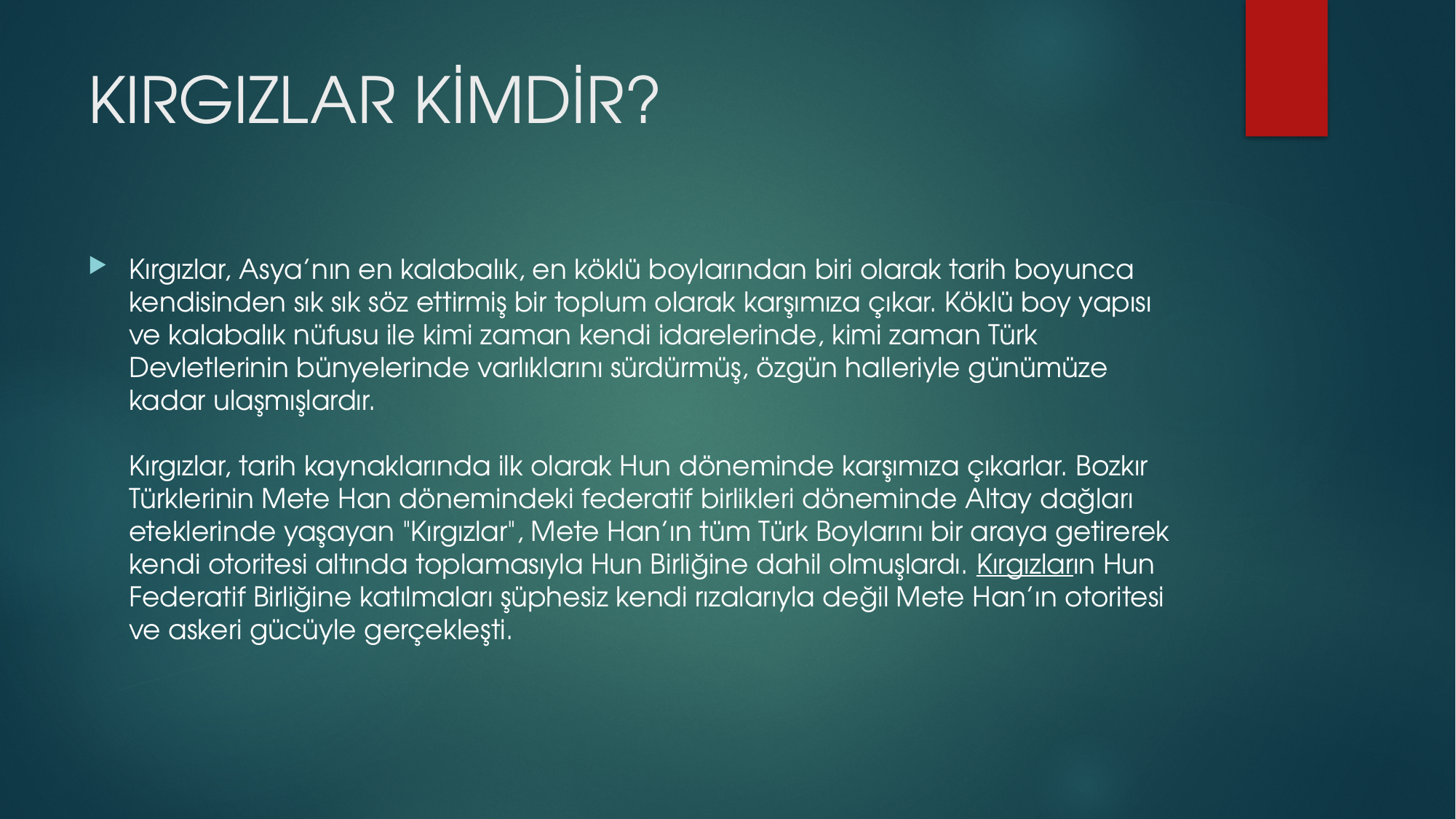

# KIRGIZLAR KİMDİR?
Kırgızlar, Asya’nın en kalabalık, en köklü boylarından biri olarak tarih boyunca kendisinden sık sık söz ettirmiş bir toplum olarak karşımıza çıkar. Köklü boy yapısı ve kalabalık nüfusu ile kimi zaman kendi idarelerinde, kimi zaman Türk Devletlerinin bünyelerinde varlıklarını sürdürmüş, özgün halleriyle günümüze kadar ulaşmışlardır. 
Kırgızlar, tarih kaynaklarında ilk olarak Hun döneminde karşımıza çıkarlar. Bozkır Türklerinin Mete Han dönemindeki federatif birlikleri döneminde Altay dağları eteklerinde yaşayan "Kırgızlar", Mete Han’ın tüm Türk Boylarını bir araya getirerek kendi otoritesi altında toplamasıyla Hun Birliğine dahil olmuşlardı. Kırgızların Hun Federatif Birliğine katılmaları şüphesiz kendi rızalarıyla değil Mete Han’ın otoritesi ve askeri gücüyle gerçekleşti.